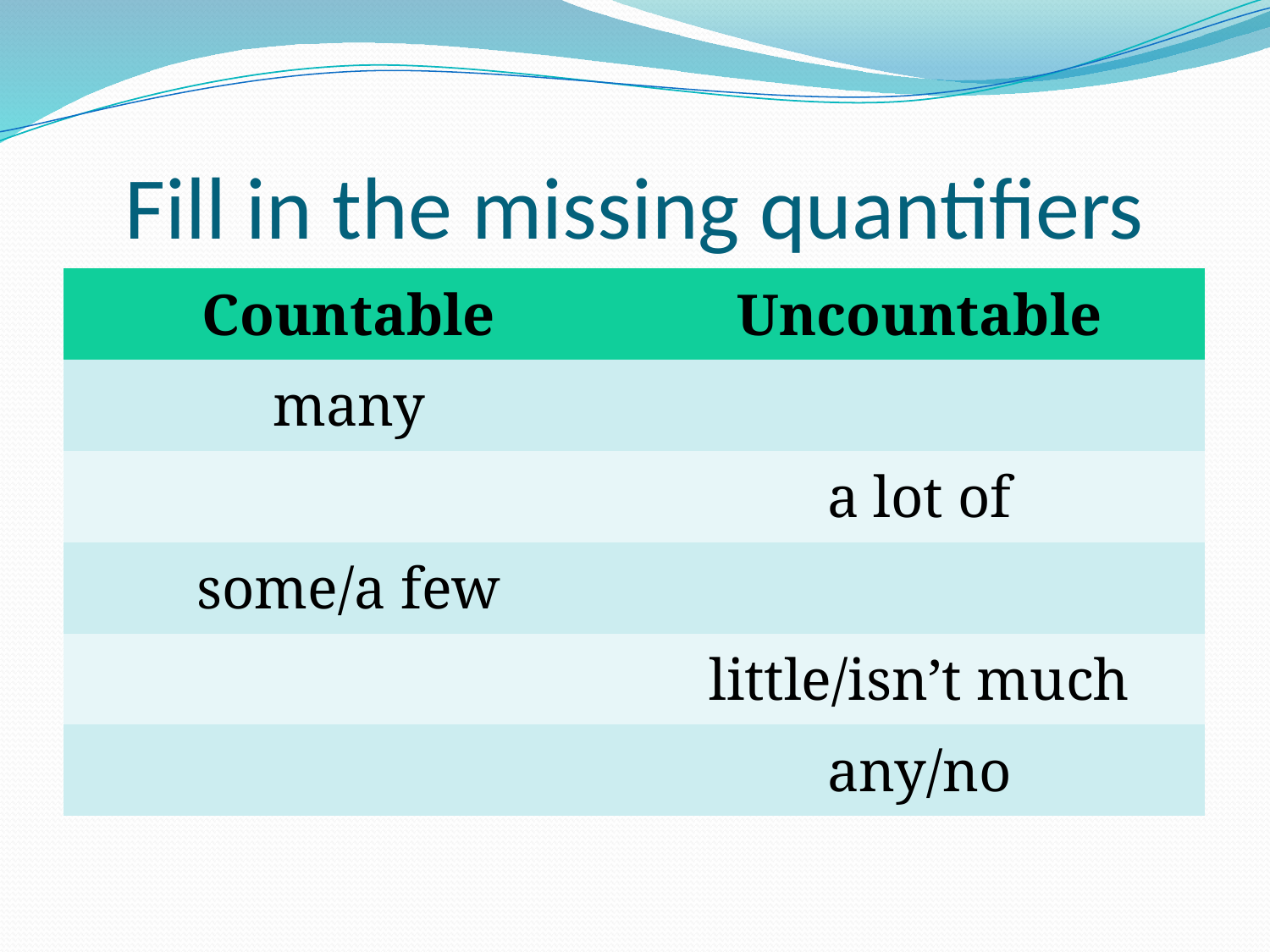

# Fill in the missing quantifiers
| Countable | Uncountable |
| --- | --- |
| many |  |
|  | a lot of |
| some/a few |  |
|  | little/isn’t much |
|  | any/no |